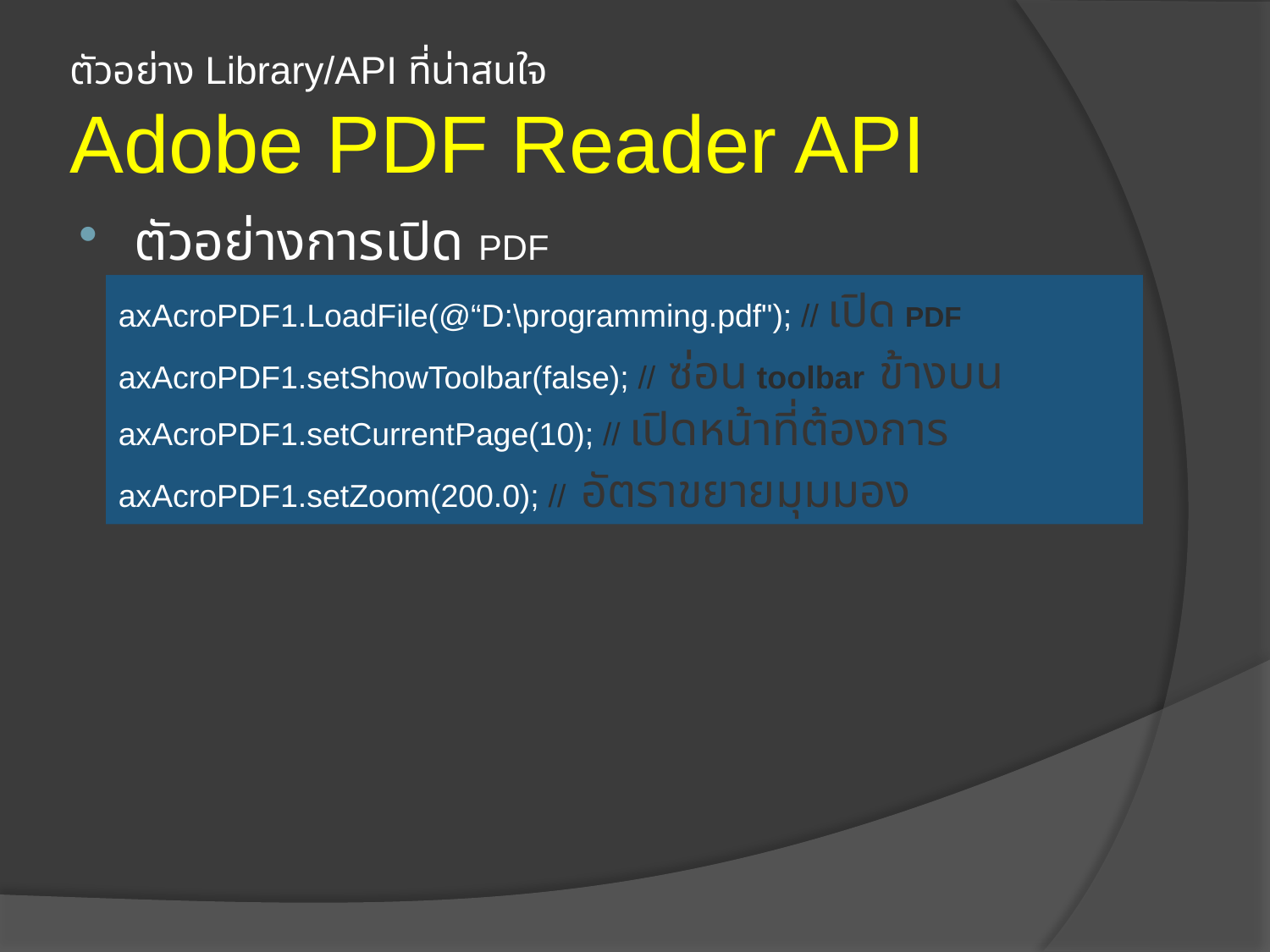

# ตัวอย่าง Library/API ที่น่าสนใจ Adobe PDF Reader API
ตัวอย่างการเปิด PDF

axAcroPDF1.LoadFile(@“D:\programming.pdf"); // เปิด PDF
axAcroPDF1.setShowToolbar(false); // ซ่อน toolbar ข้างบน
axAcroPDF1.setCurrentPage(10); // เปิดหน้าที่ต้องการ
axAcroPDF1.setZoom(200.0); // อัตราขยายมุมมอง